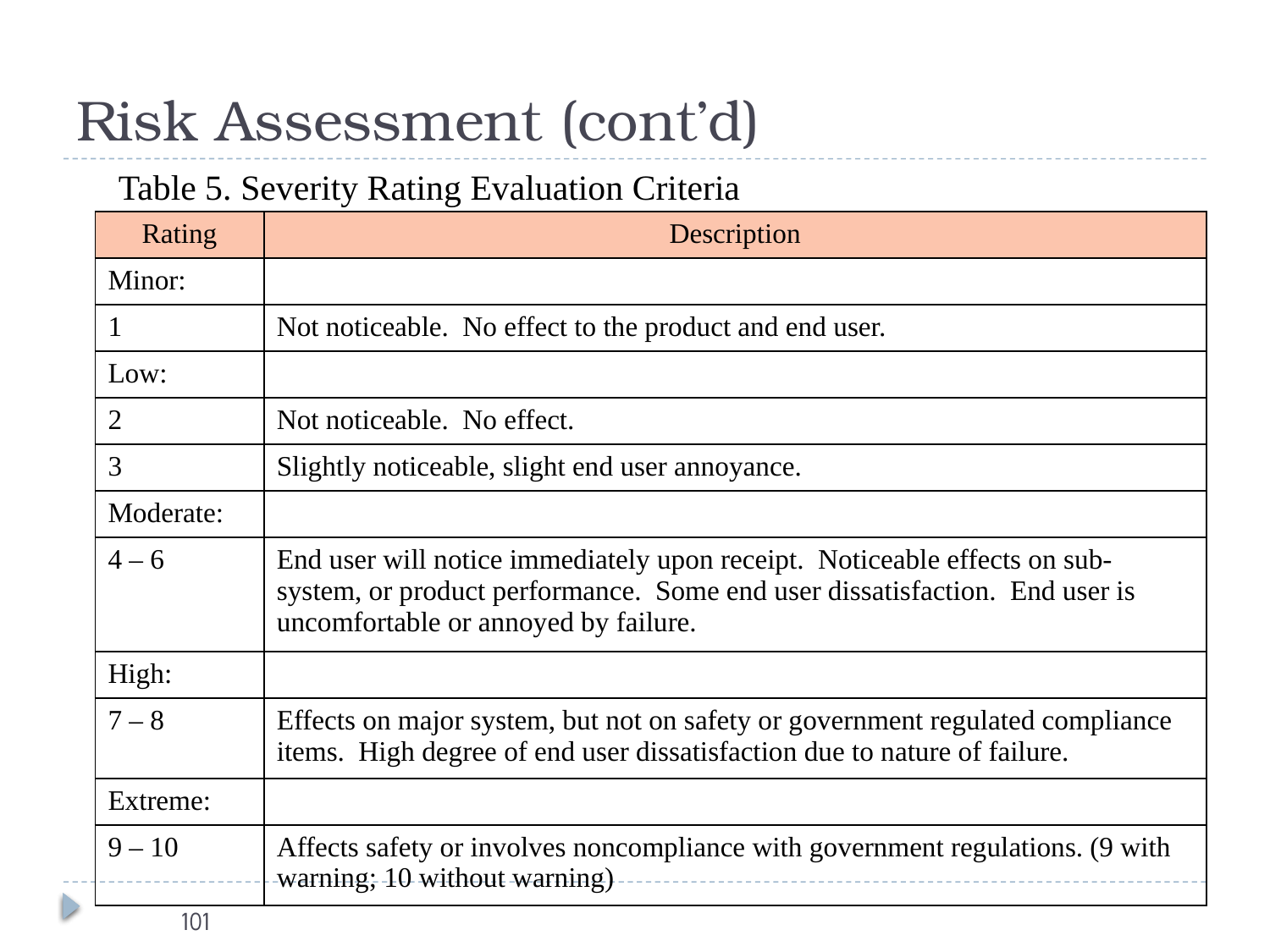

# Risk Assessment (cont’d)
Table 5. Severity Rating Evaluation Criteria
| Rating | Description |
| --- | --- |
| Minor: |  |
| 1 | Not noticeable. No effect to the product and end user. |
| Low: |  |
| 2 | Not noticeable. No effect. |
| 3 | Slightly noticeable, slight end user annoyance. |
| Moderate: |  |
| 4 – 6 | End user will notice immediately upon receipt. Noticeable effects on sub-system, or product performance. Some end user dissatisfaction. End user is uncomfortable or annoyed by failure. |
| High: |  |
| 7 – 8 | Effects on major system, but not on safety or government regulated compliance items. High degree of end user dissatisfaction due to nature of failure. |
| Extreme: |  |
| 9 – 10 | Affects safety or involves noncompliance with government regulations. (9 with warning; 10 without warning) |
101